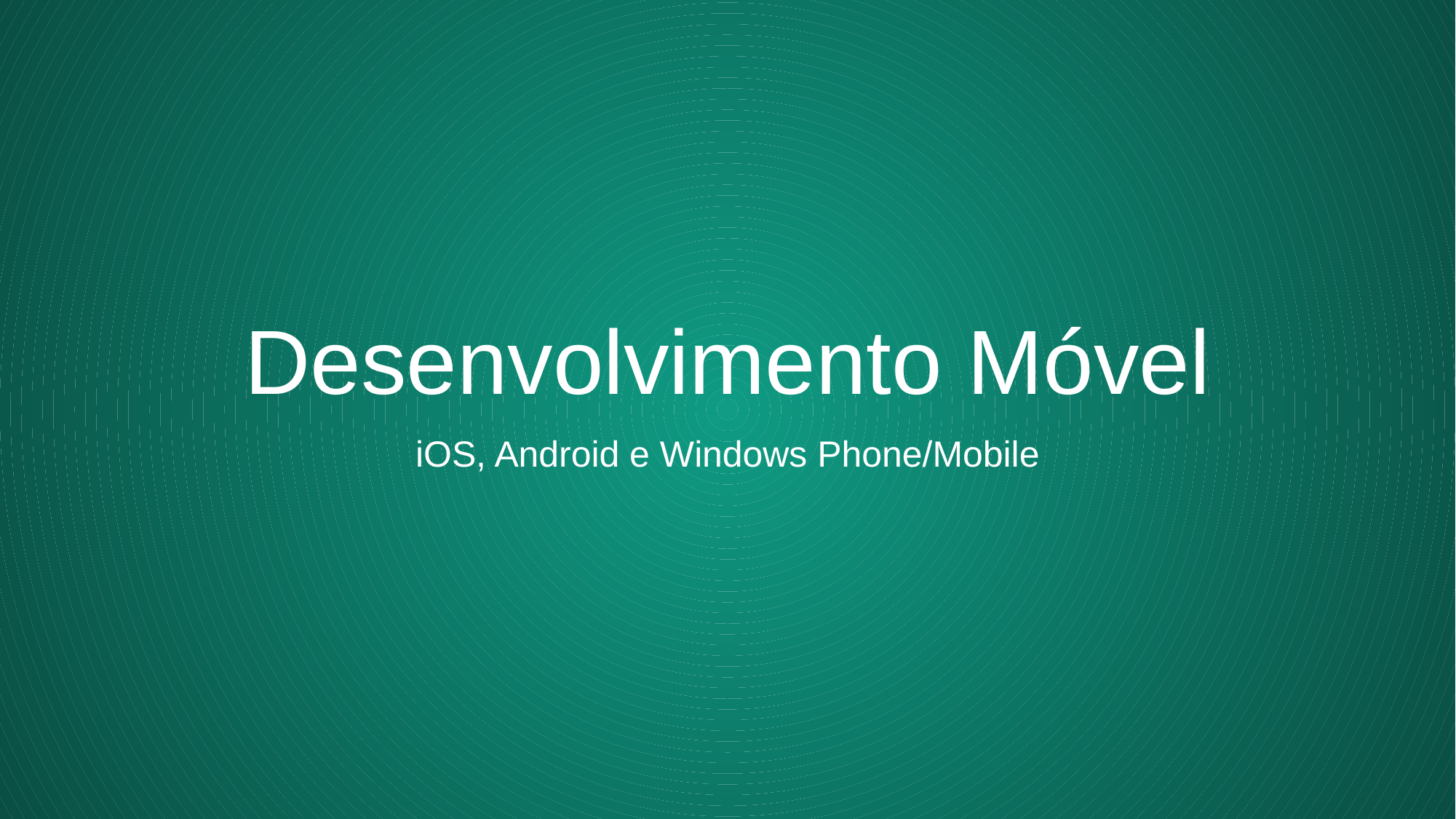

# Desenvolvimento Móvel
iOS, Android e Windows Phone/Mobile